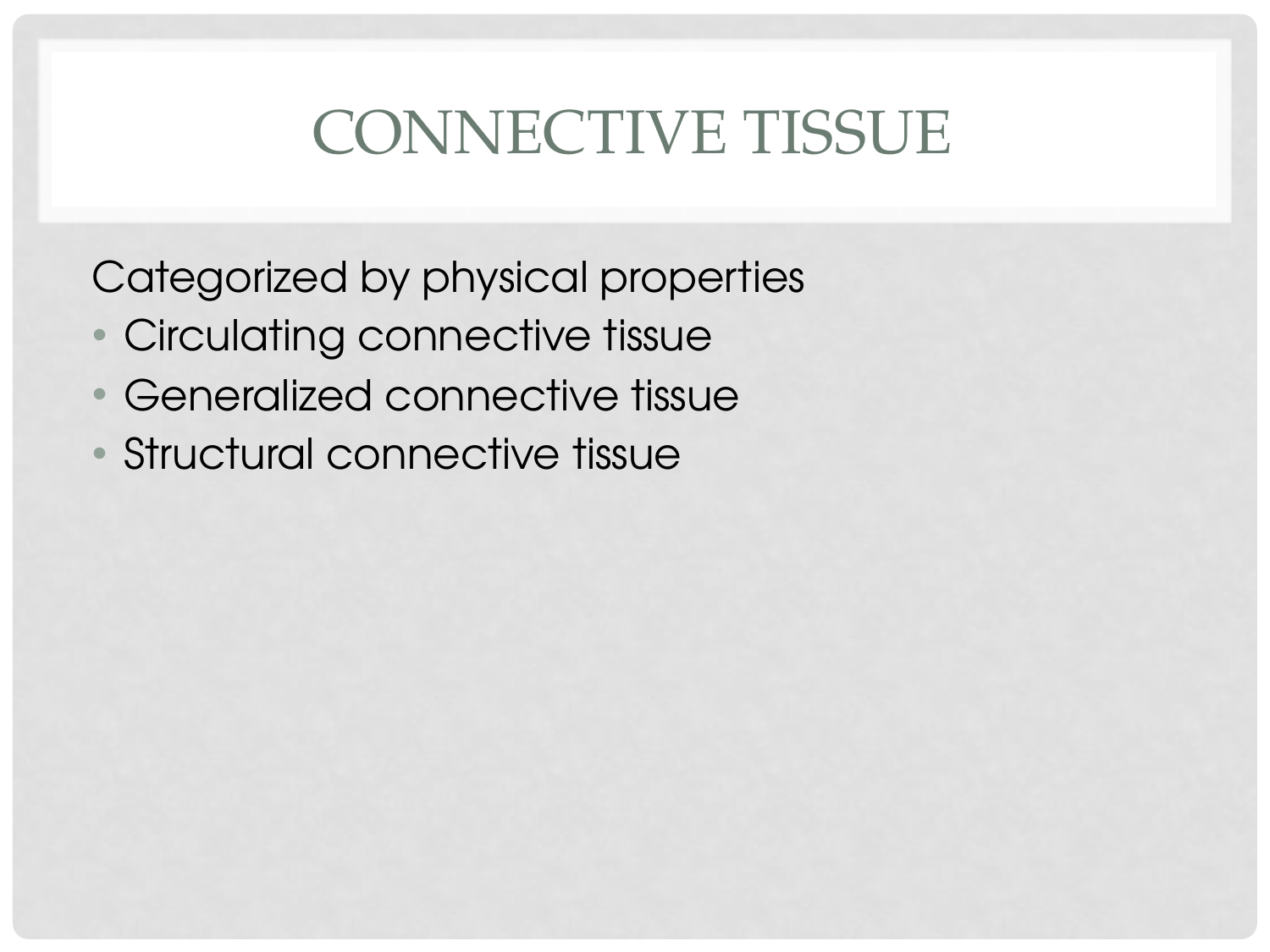

# Connective tissue
Categorized by physical properties
Circulating connective tissue
Generalized connective tissue
Structural connective tissue